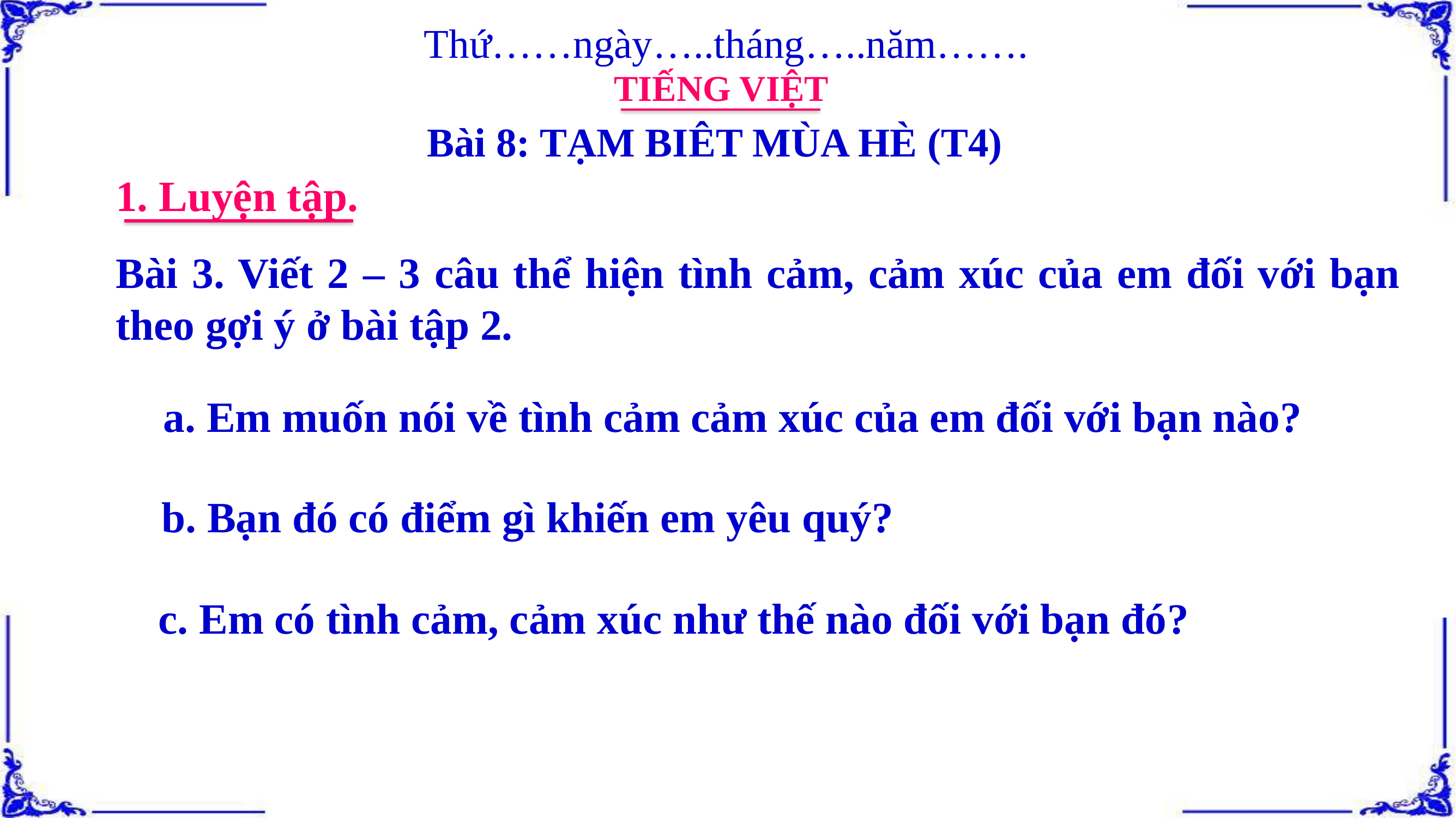

Thứ……ngày…..tháng…..năm…….
TIẾNG VIỆT
Bài 8: TẠM BIÊT MÙA HÈ (T4)
1. Luyện tập.
Bài 3. Viết 2 – 3 câu thể hiện tình cảm, cảm xúc của em đối với bạn theo gợi ý ở bài tập 2.
a. Em muốn nói về tình cảm cảm xúc của em đối với bạn nào?
b. Bạn đó có điểm gì khiến em yêu quý?
c. Em có tình cảm, cảm xúc như thế nào đối với bạn đó?